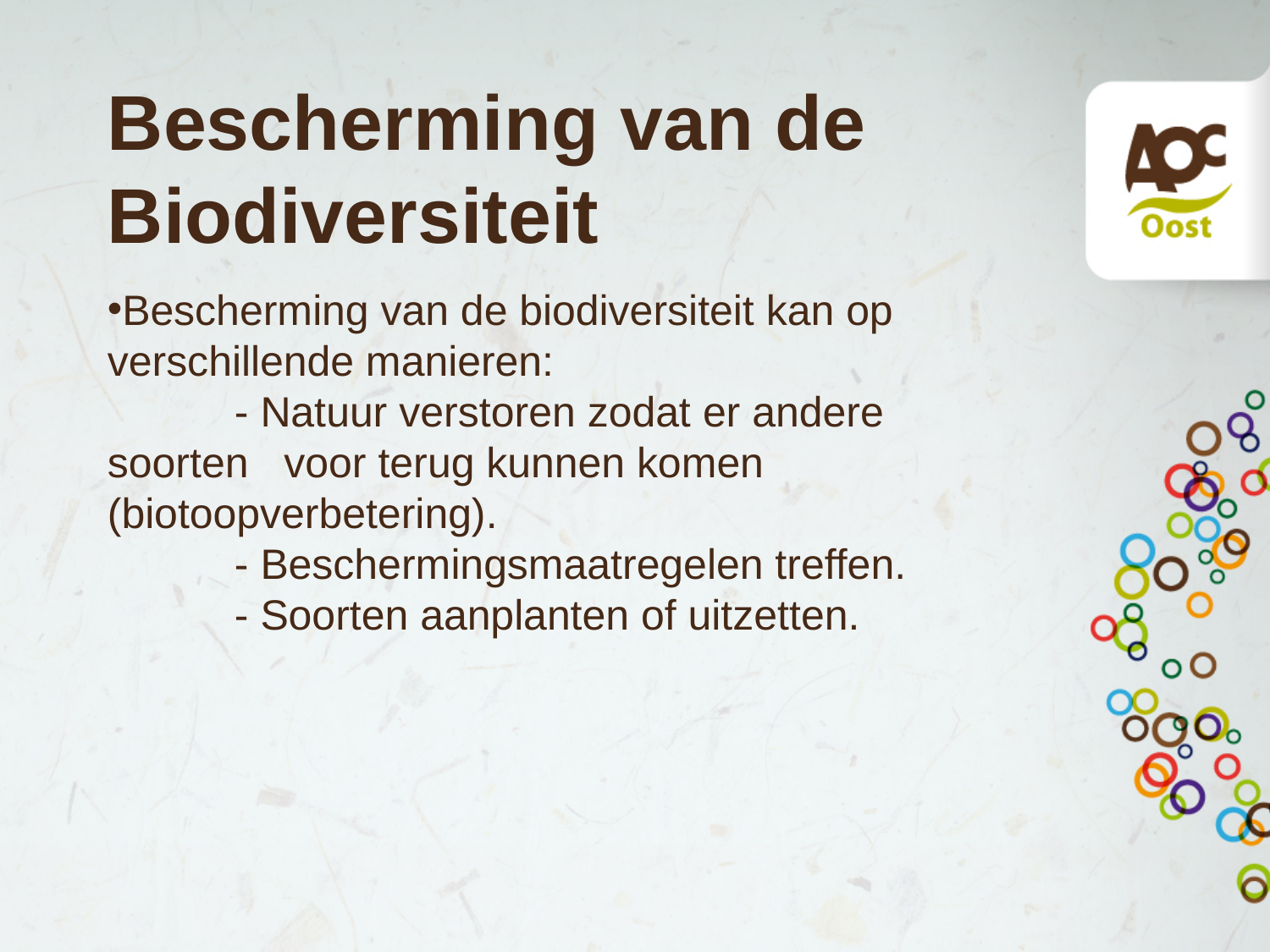

# Bescherming van de Biodiversiteit

Bescherming van de biodiversiteit kan op verschillende manieren:
	- Natuur verstoren zodat er andere 	soorten   voor terug kunnen komen 	(biotoopverbetering).
	- Beschermingsmaatregelen treffen.
	- Soorten aanplanten of uitzetten.